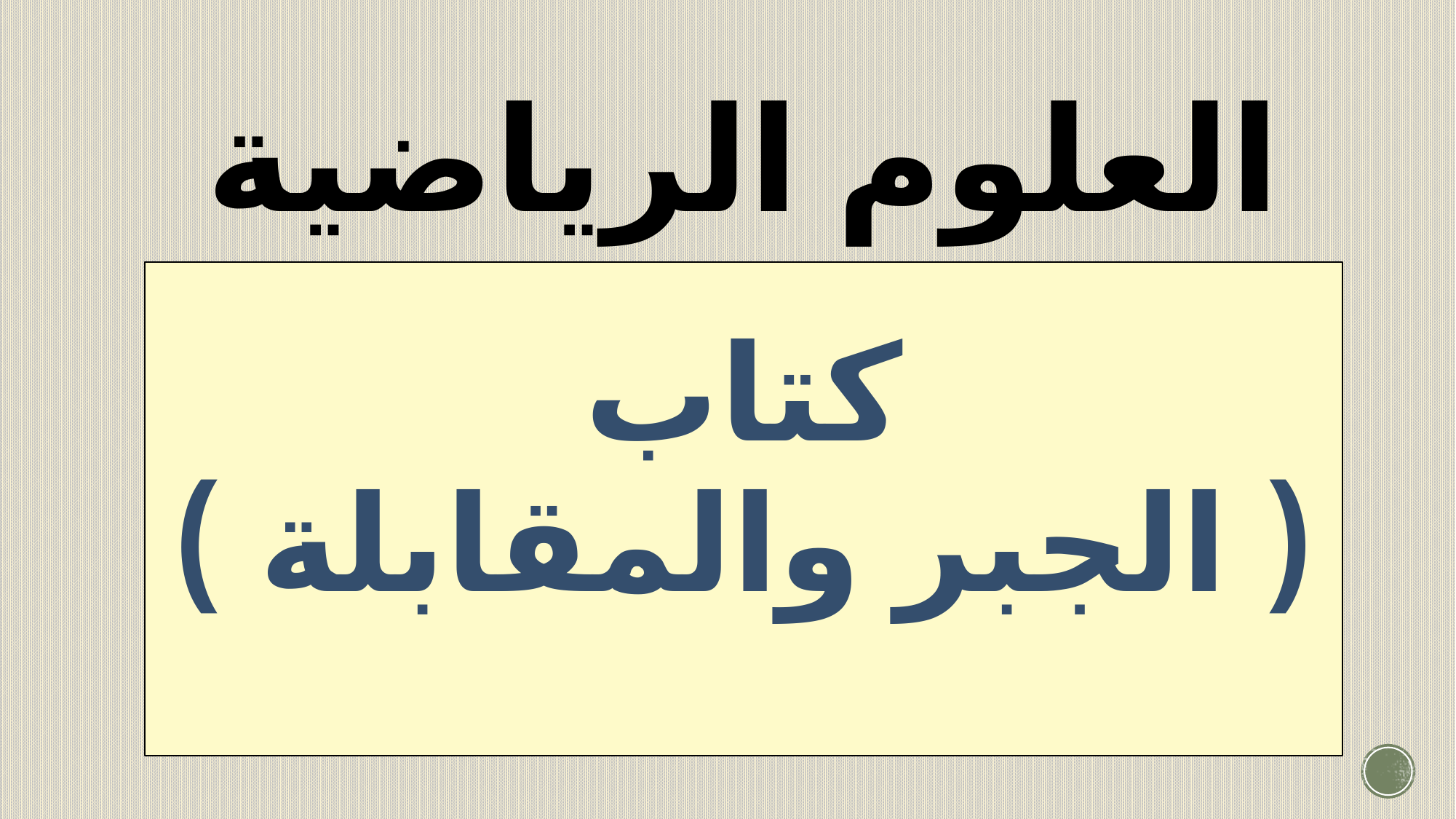

# العلوم الرياضية

كتاب
( الجبر والمقابلة )